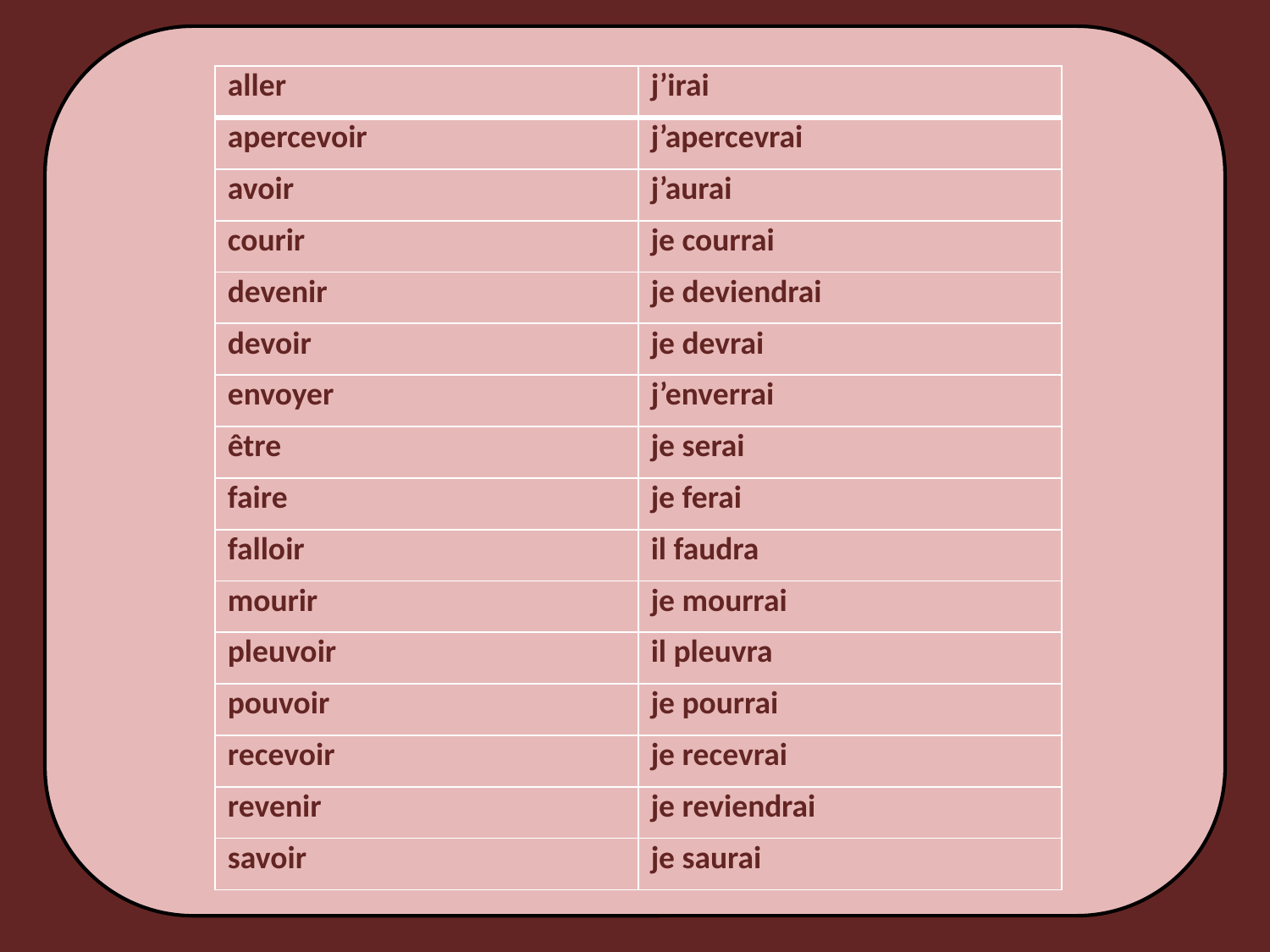

| aller | j’irai |
| --- | --- |
| apercevoir | j’apercevrai |
| avoir | j’aurai |
| courir | je courrai |
| devenir | je deviendrai |
| devoir | je devrai |
| envoyer | j’enverrai |
| être | je serai |
| faire | je ferai |
| falloir | il faudra |
| mourir | je mourrai |
| pleuvoir | il pleuvra |
| pouvoir | je pourrai |
| recevoir | je recevrai |
| revenir | je reviendrai |
| savoir | je saurai |